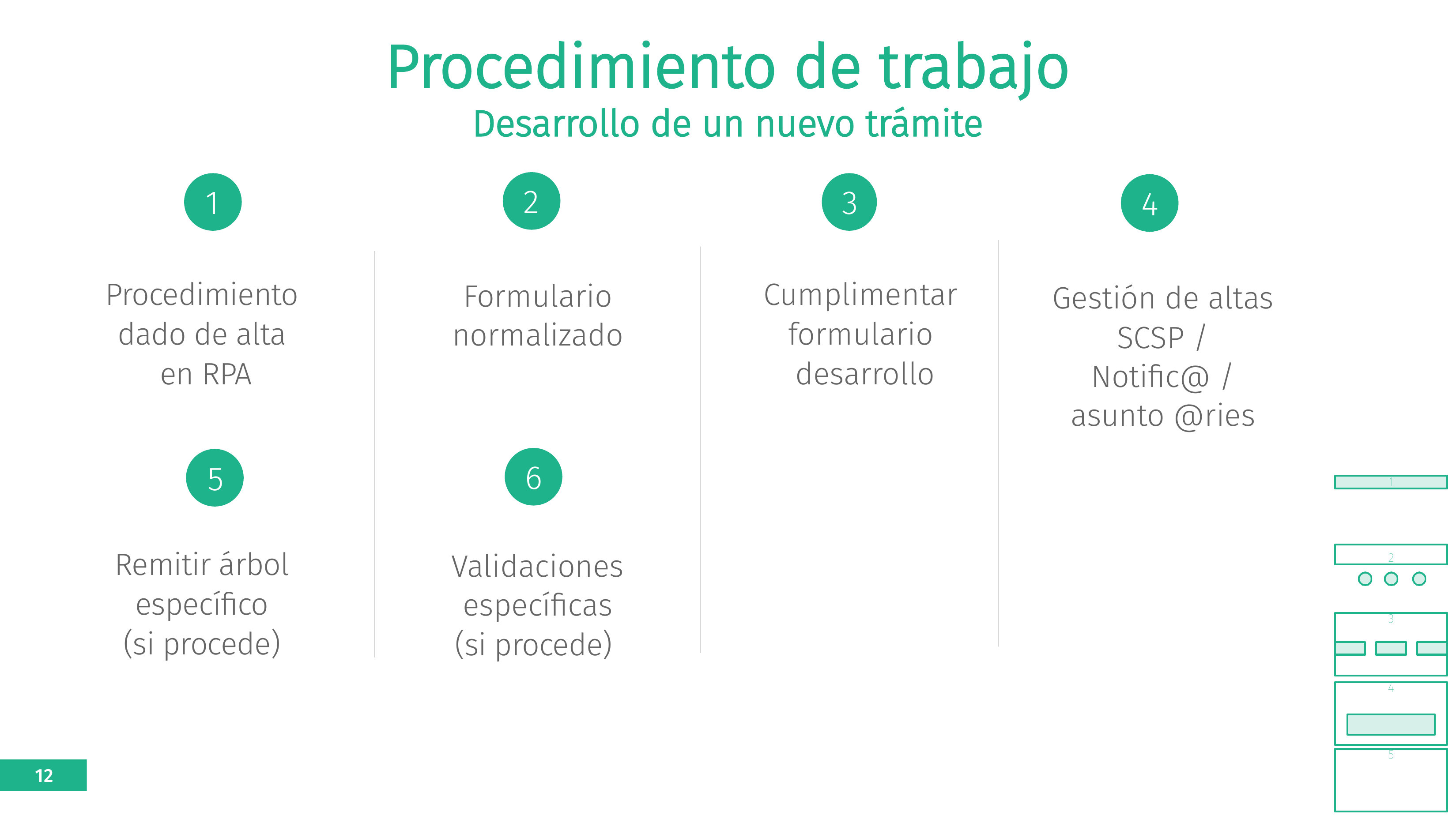

Procedimiento de trabajo
Desarrollo de un nuevo trámite

2
1
3
4

Procedimiento
dado de alta
en RPA
Cumplimentar
formulario
desarrollo
Formulario normalizado
Gestión de altas
SCSP / Notific@ / asunto @ries

6
5
1
2

3

4

5

Remitir árbol
específico
(si procede)
Validaciones específicas
(si procede)

12